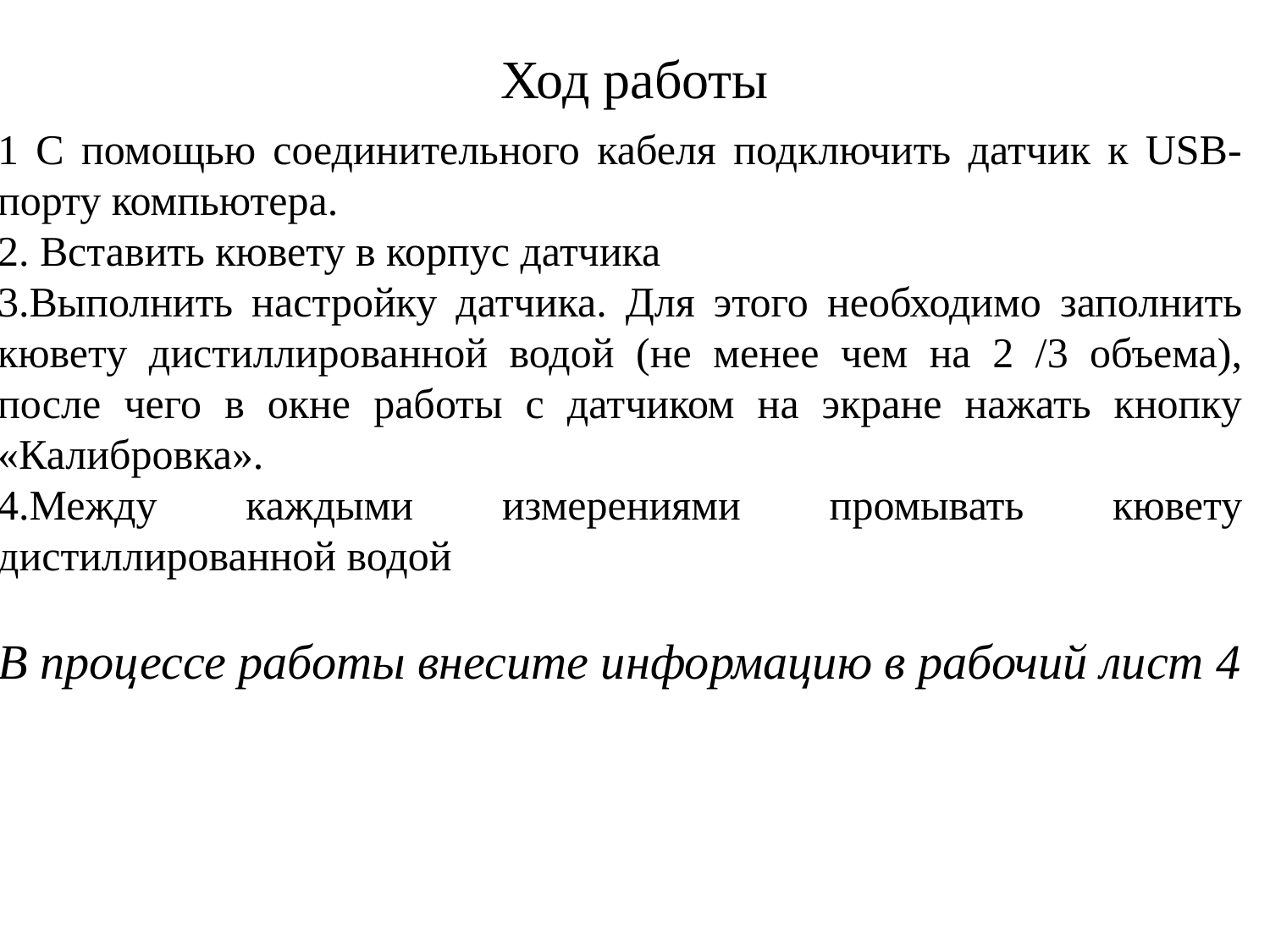

# Ход работы
1 С помощью соединительного кабеля подключить датчик к USB- порту компьютера.
2. Вставить кювету в корпус датчика
3.Выполнить настройку датчика. Для этого необходимо заполнить кювету дистиллированной водой (не менее чем на 2 /3 объема), после чего в окне работы с датчиком на экране нажать кнопку «Калибровка».
4.Между каждыми измерениями промывать кювету дистиллированной водой

В процессе работы внесите информацию в рабочий лист 4